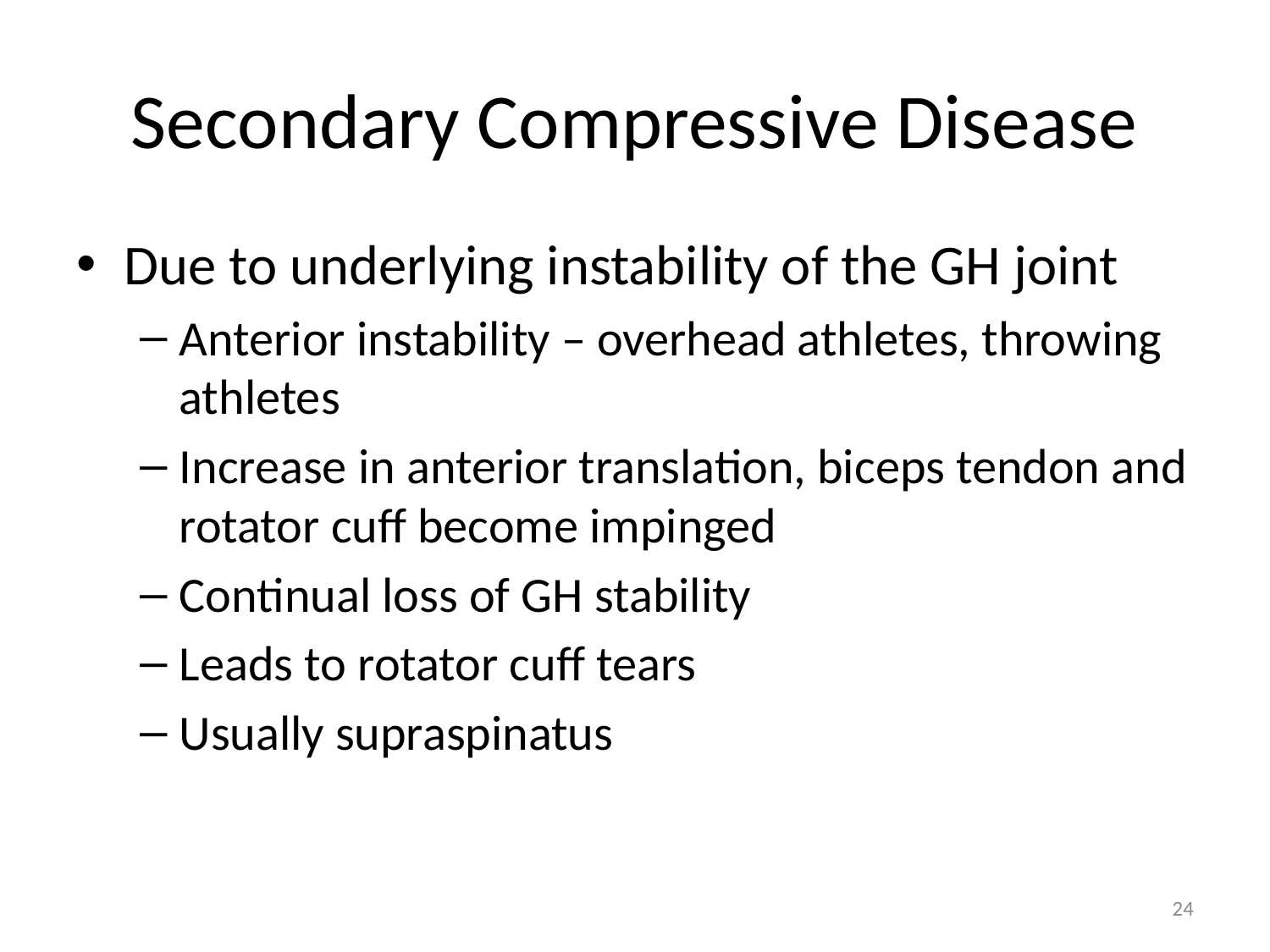

# Secondary Compressive Disease
Due to underlying instability of the GH joint
Anterior instability – overhead athletes, throwing athletes
Increase in anterior translation, biceps tendon and rotator cuff become impinged
Continual loss of GH stability
Leads to rotator cuff tears
Usually supraspinatus
24